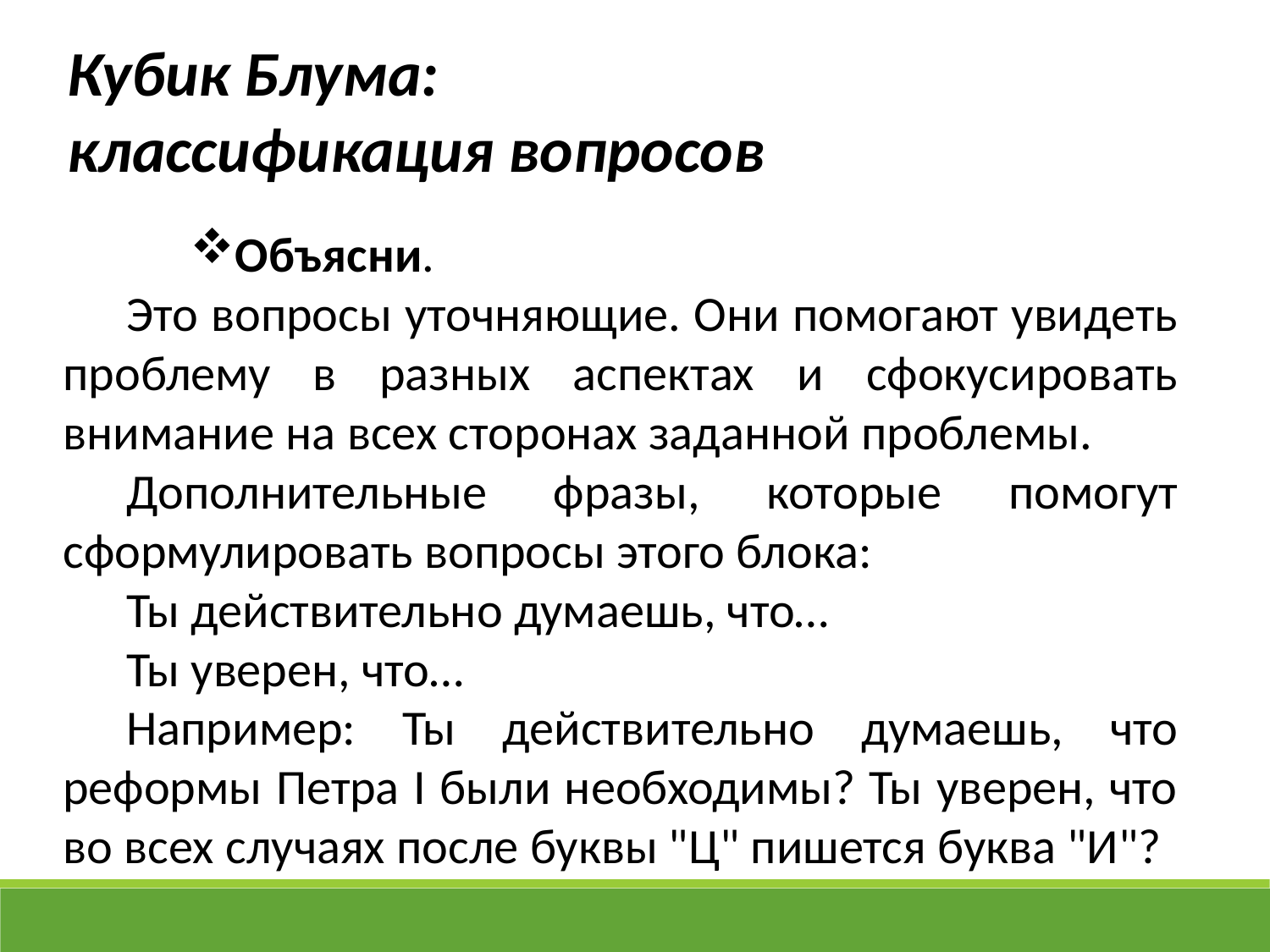

Кубик Блума:
классификация вопросов
Объясни.
Это вопросы уточняющие. Они помогают увидеть проблему в разных аспектах и сфокусировать внимание на всех сторонах заданной проблемы.
Дополнительные фразы, которые помогут сформулировать вопросы этого блока:
Ты действительно думаешь, что…
Ты уверен, что…
Например: Ты действительно думаешь, что реформы Петра I были необходимы? Ты уверен, что во всех случаях после буквы "Ц" пишется буква "И"?